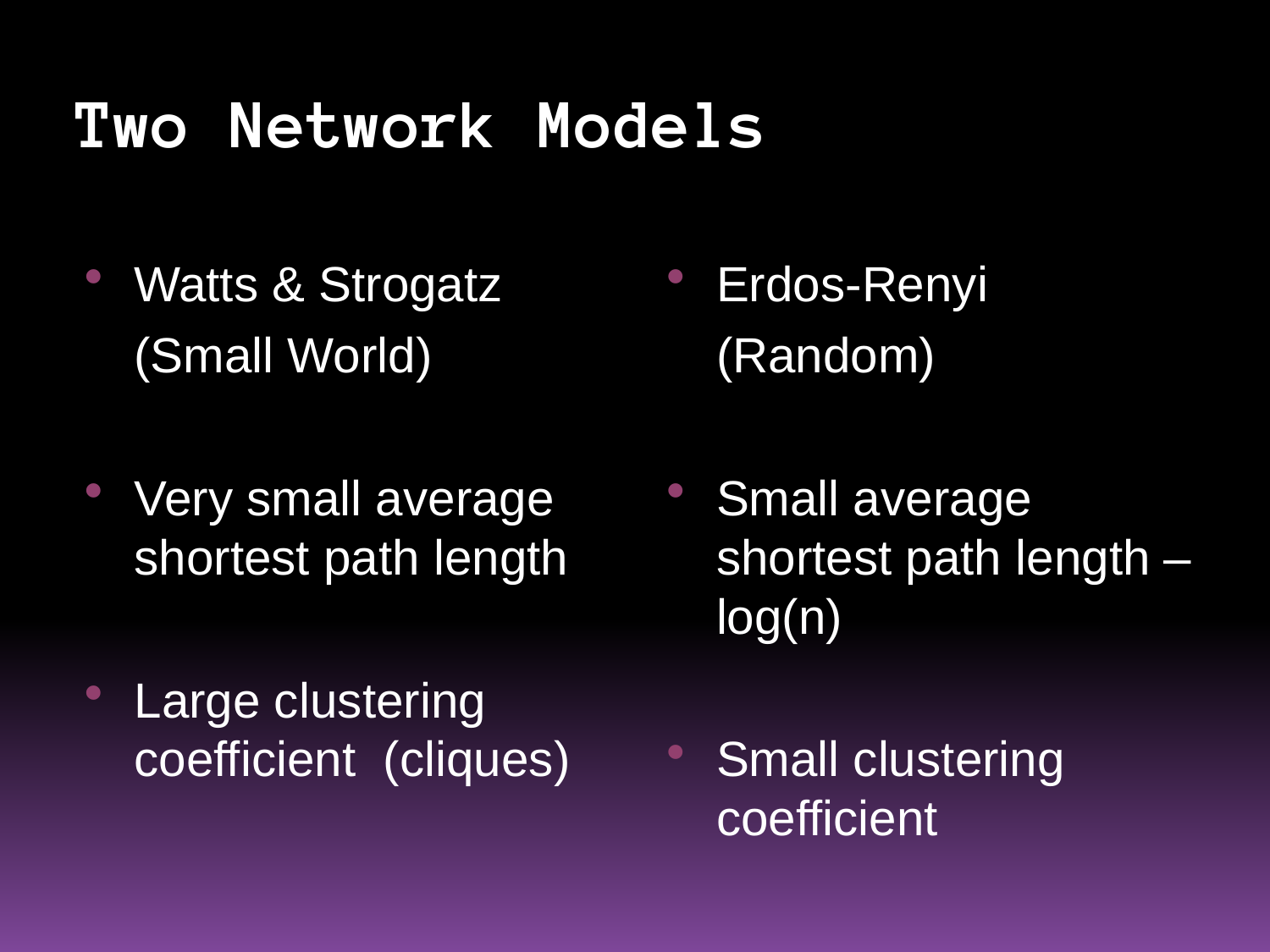

# Two Network Models
Watts & Strogatz
	(Small World)

Very small average shortest path length

Large clustering coefficient  (cliques)
Erdos-Renyi
	(Random)

Small average shortest path length – log(n)

Small clustering coefficient